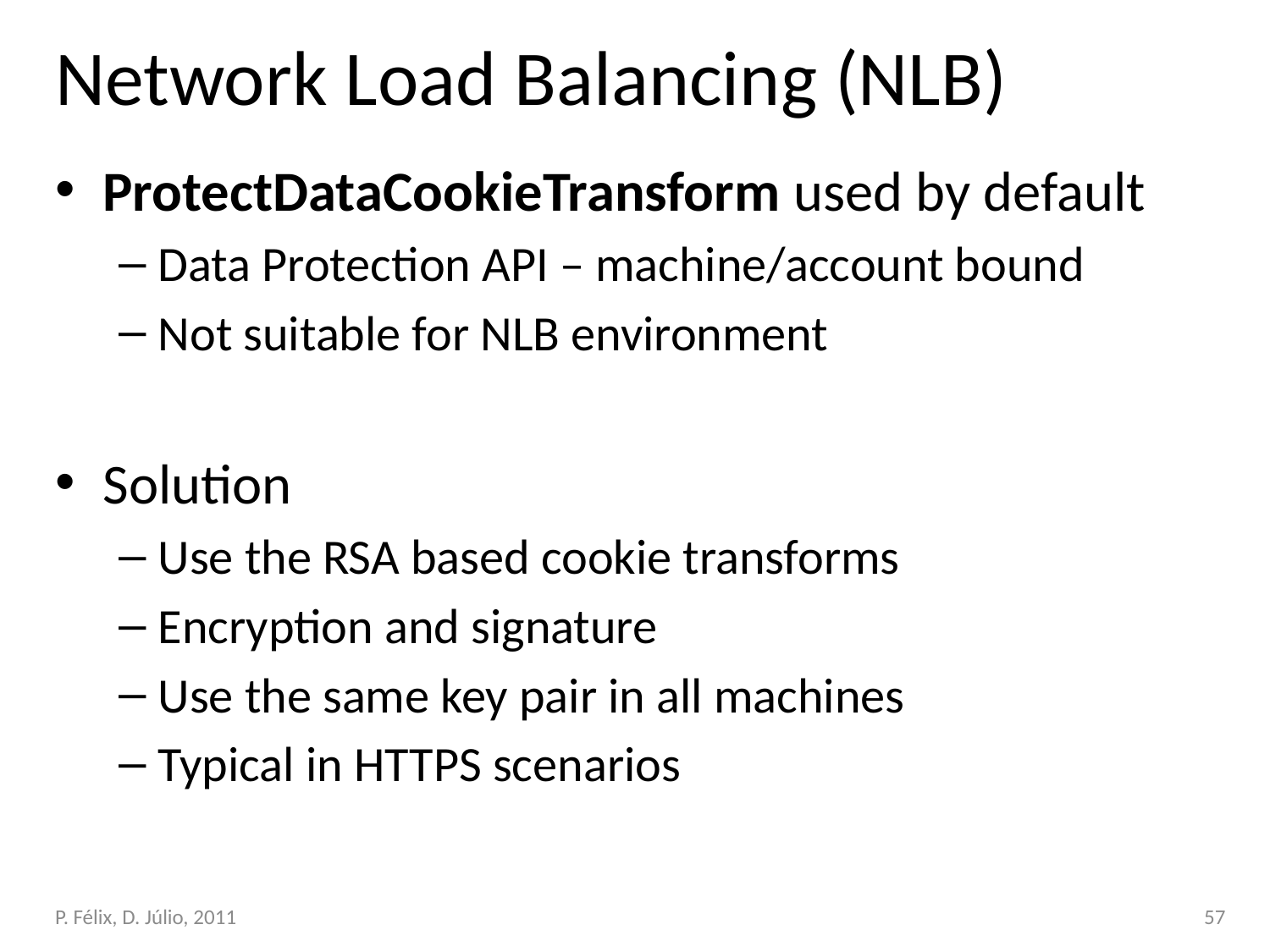

# Network Load Balancing (NLB)
ProtectDataCookieTransform used by default
Data Protection API – machine/account bound
Not suitable for NLB environment

Solution
Use the RSA based cookie transforms
Encryption and signature
Use the same key pair in all machines
Typical in HTTPS scenarios

P. Félix, D. Júlio, 2011
57